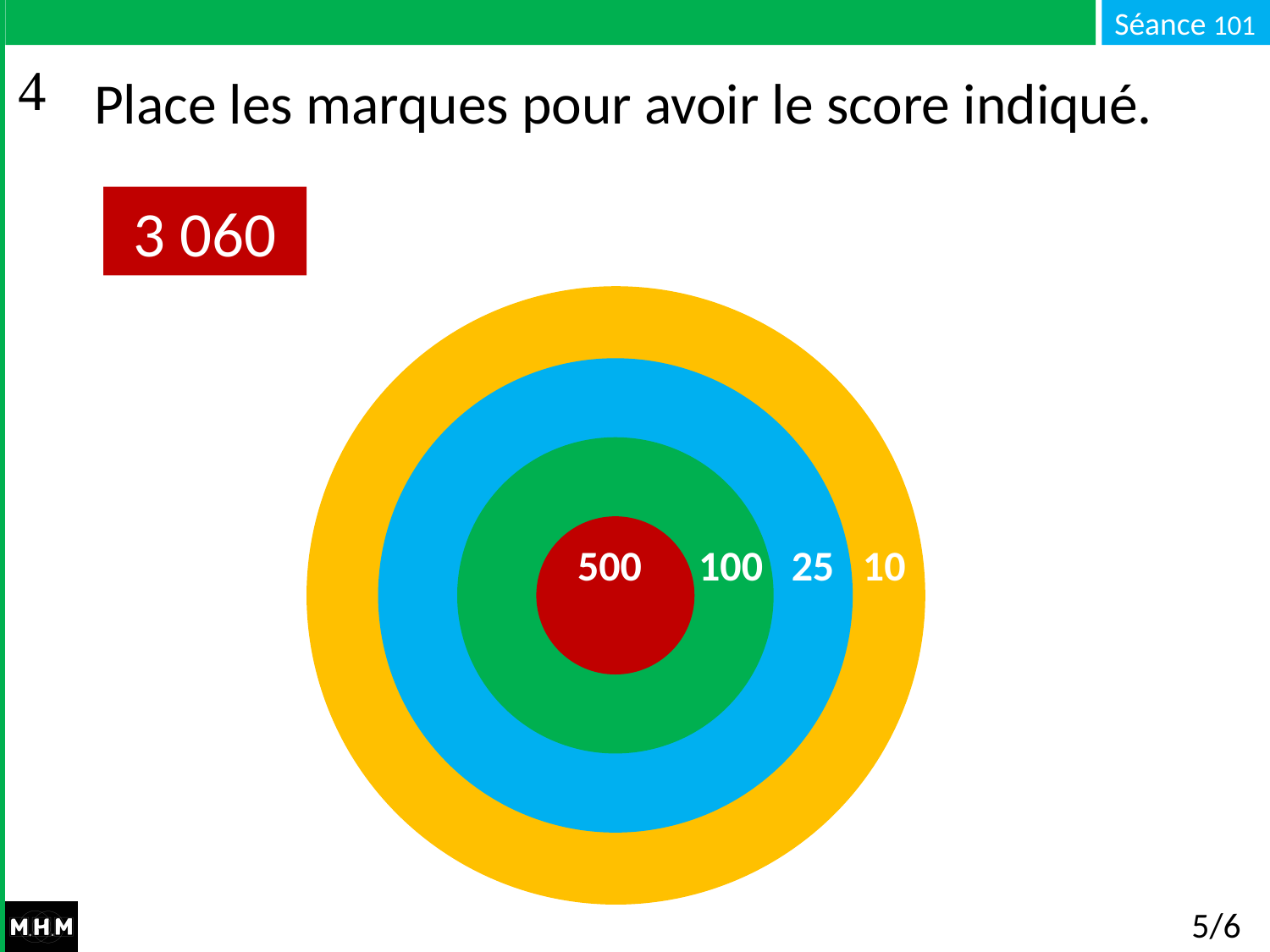

# Place les marques pour avoir le score indiqué.
3 060

   500      100   25   10
5/6